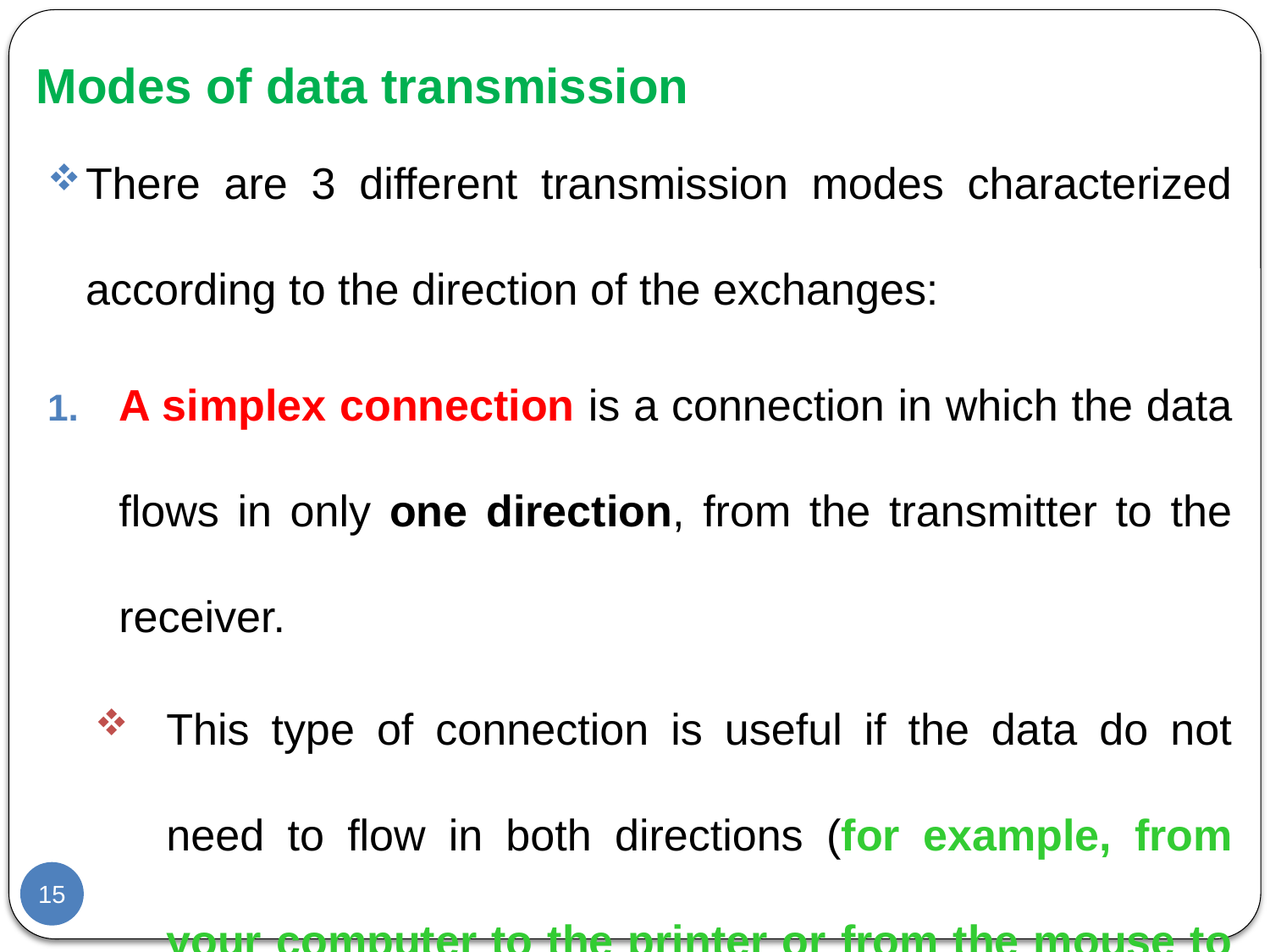

# Modes of data transmission
There are 3 different transmission modes characterized according to the direction of the exchanges:
A simplex connection is a connection in which the data flows in only one direction, from the transmitter to the receiver.
This type of connection is useful if the data do not need to flow in both directions (for example, from your computer to the printer or from the mouse to your computer...).
15